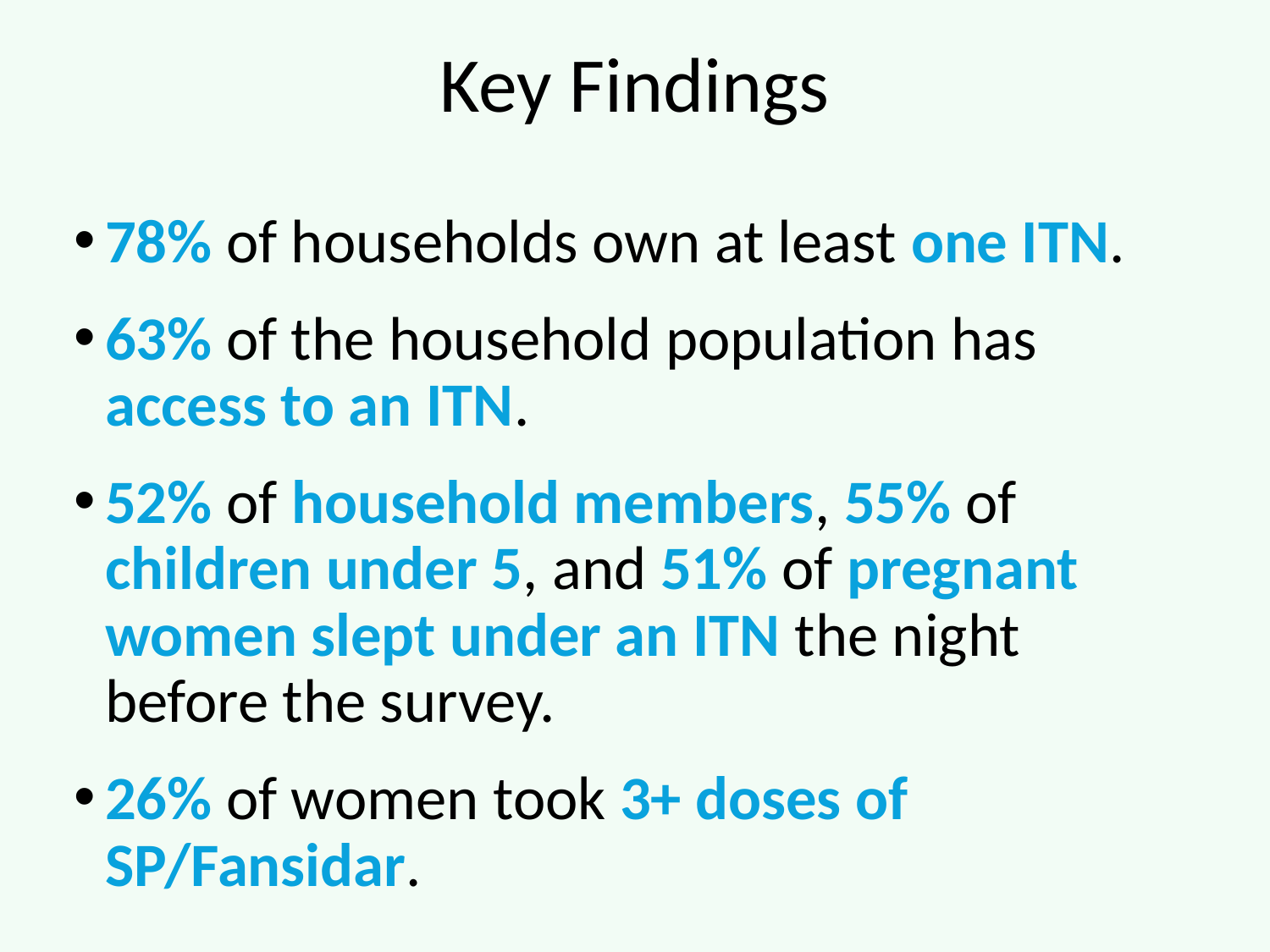

# Key Findings
78% of households own at least one ITN.
63% of the household population has access to an ITN.
52% of household members, 55% of children under 5, and 51% of pregnant women slept under an ITN the night before the survey.
26% of women took 3+ doses of SP/Fansidar.